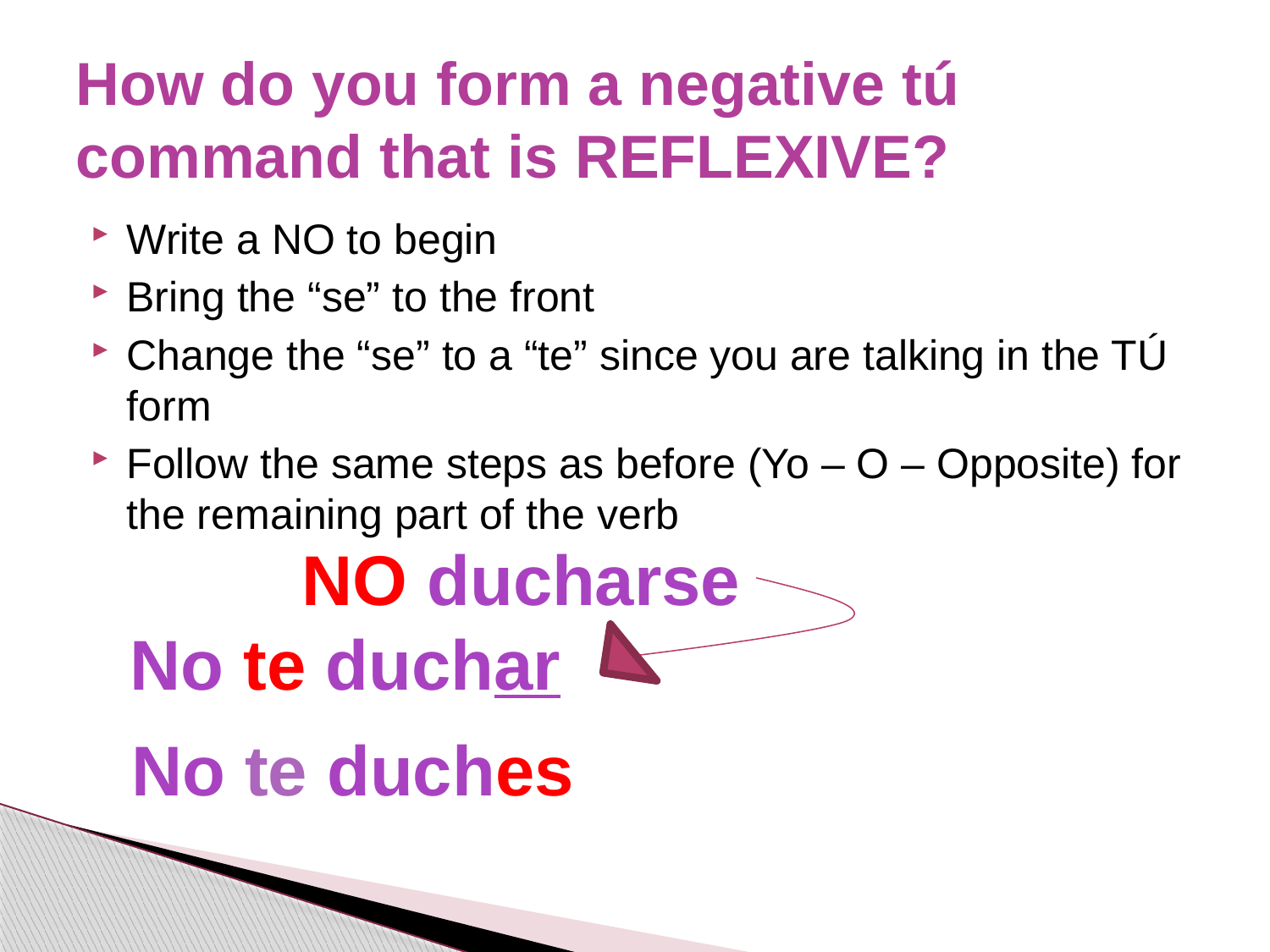

# How do you form a negative tú command that is REFLEXIVE?
Write a NO to begin
Bring the “se” to the front
Change the “se” to a “te” since you are talking in the TÚ form
Follow the same steps as before (Yo – O – Opposite) for the remaining part of the verb

NO ducharse

No te duchar

No te duches